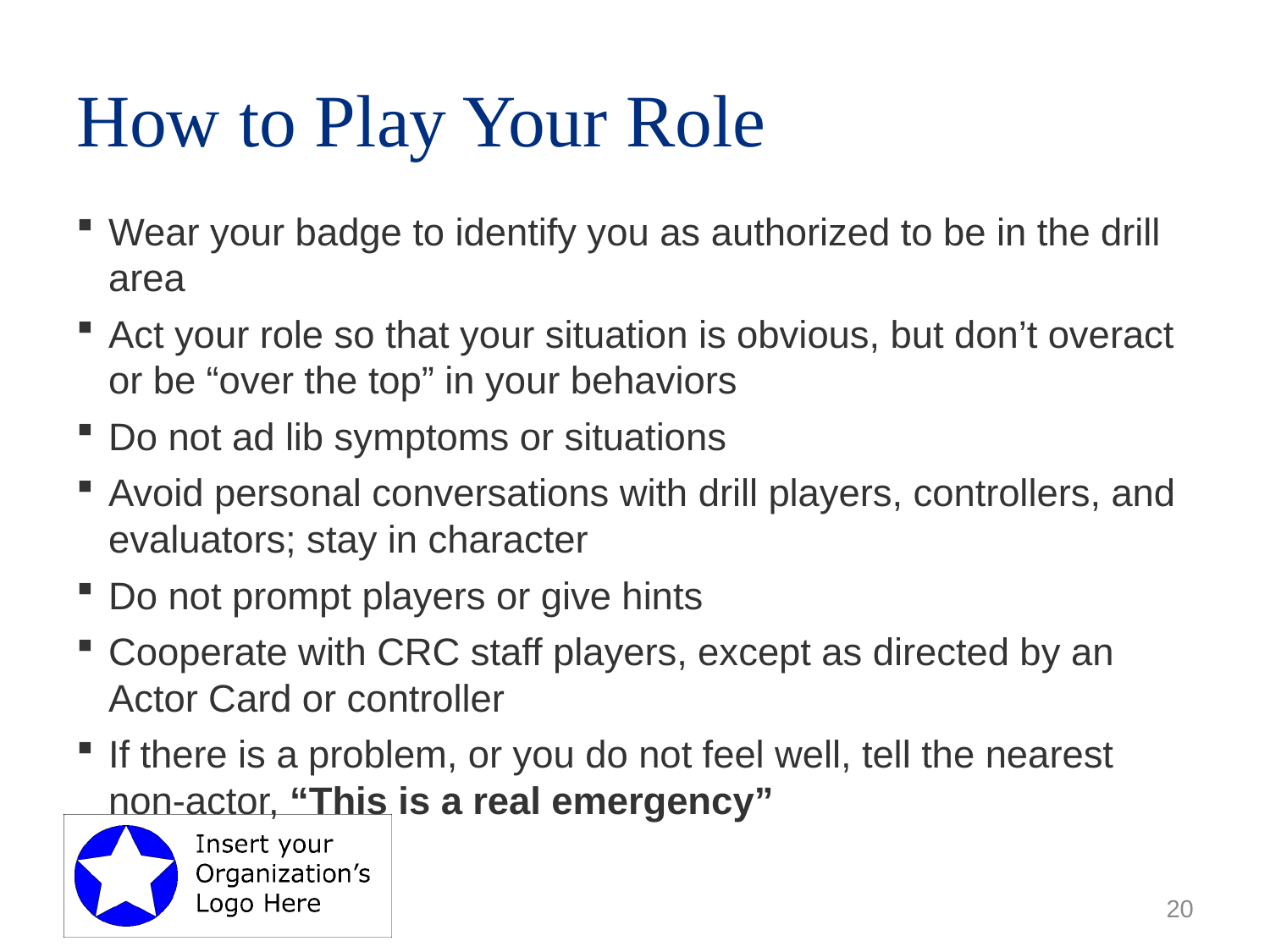

# How to Play Your Role
Wear your badge to identify you as authorized to be in the drill area
Act your role so that your situation is obvious, but don’t overact or be “over the top” in your behaviors
Do not ad lib symptoms or situations
Avoid personal conversations with drill players, controllers, and evaluators; stay in character
Do not prompt players or give hints
Cooperate with CRC staff players, except as directed by an Actor Card or controller
If there is a problem, or you do not feel well, tell the nearest non-actor, “This is a real emergency”

20